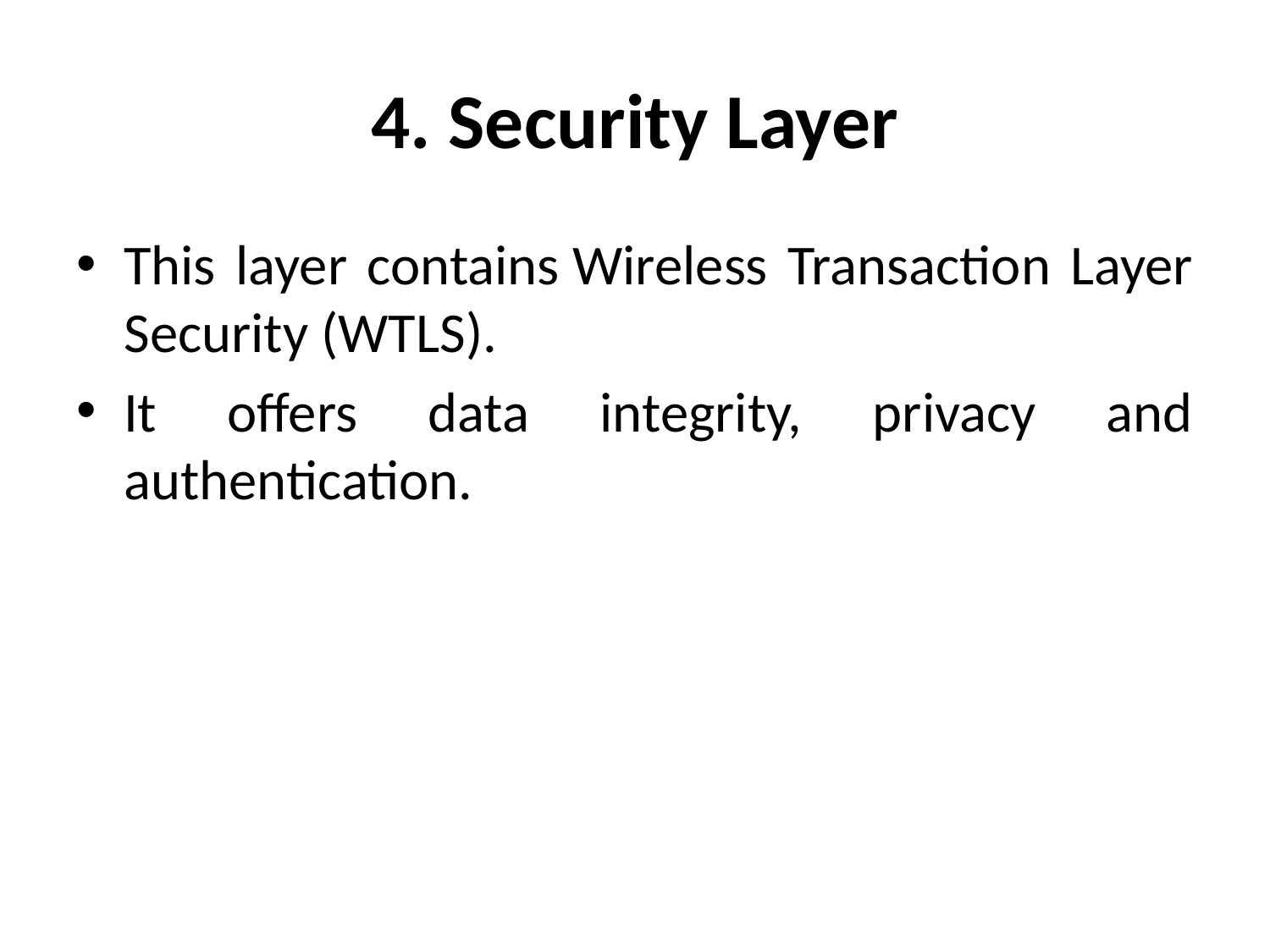

# 4. Security Layer
This layer contains Wireless Transaction Layer Security (WTLS).
It offers data integrity, privacy and authentication.